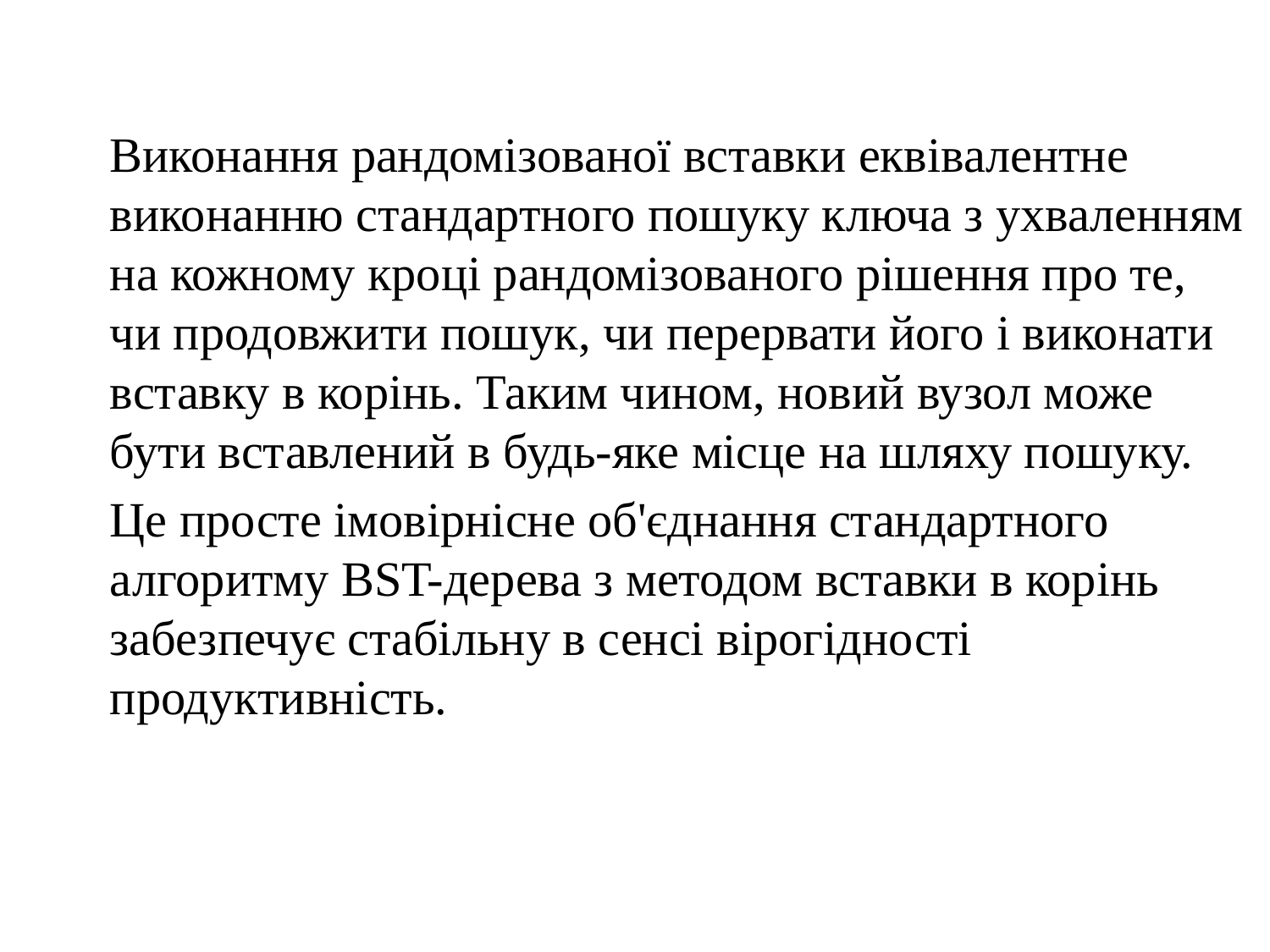

Виконання рандомізованої вставки еквівалентне виконанню стандартного пошуку ключа з ухваленням на кожному кроці рандомізованого рішення про те, чи продовжити пошук, чи перервати його і виконати вставку в корінь. Таким чином, новий вузол може бути вставлений в будь-яке місце на шляху пошуку.
	Це просте імовірнісне об'єднання стандартного алгоритму BST-дерева з методом вставки в корінь забезпечує стабільну в сенсі вірогідності продуктивність.